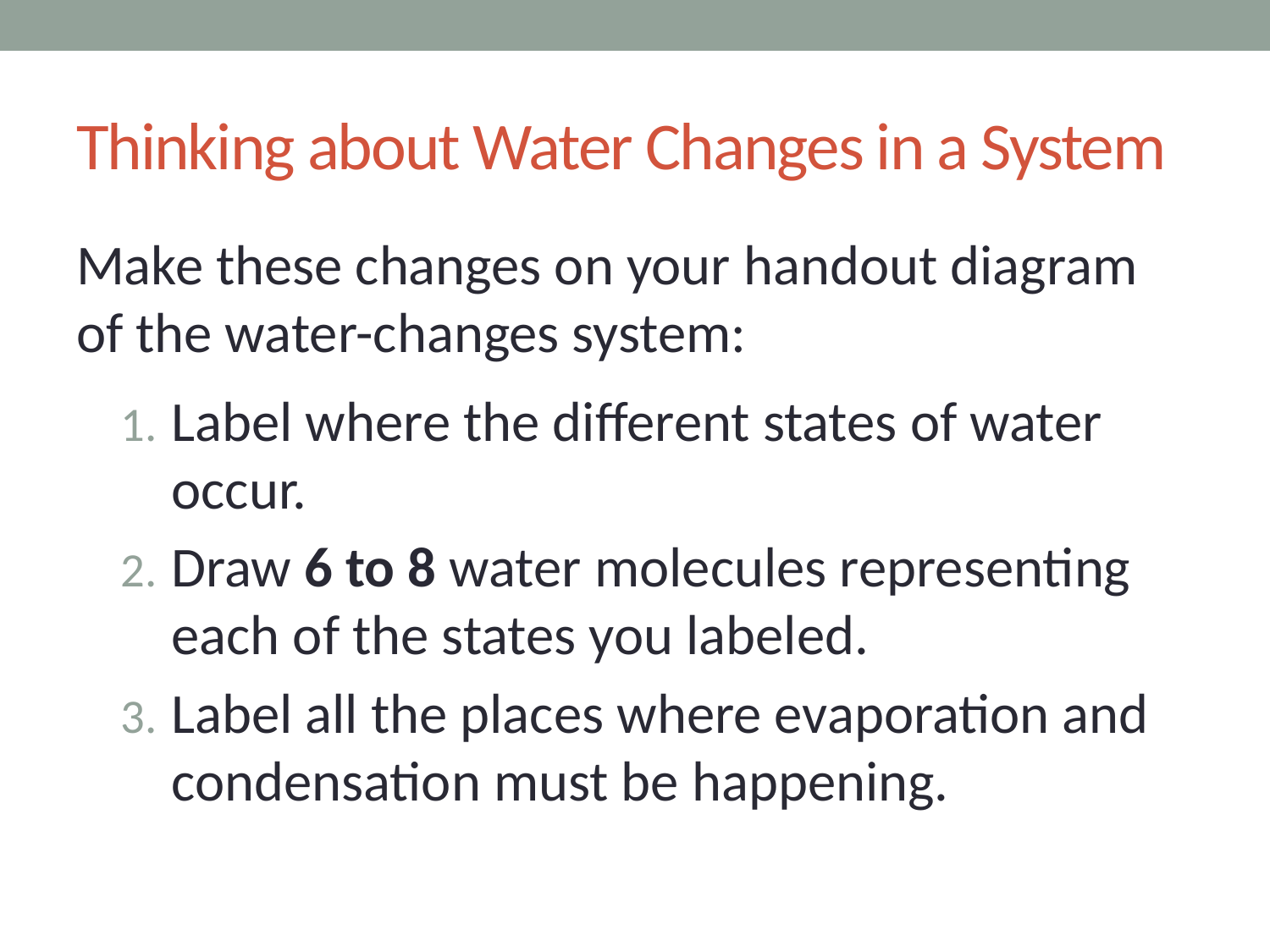

# Thinking about Water Changes in a System
Make these changes on your handout diagram of the water-changes system:
Label where the different states of water occur.
Draw 6 to 8 water molecules representing each of the states you labeled.
Label all the places where evaporation and condensation must be happening.